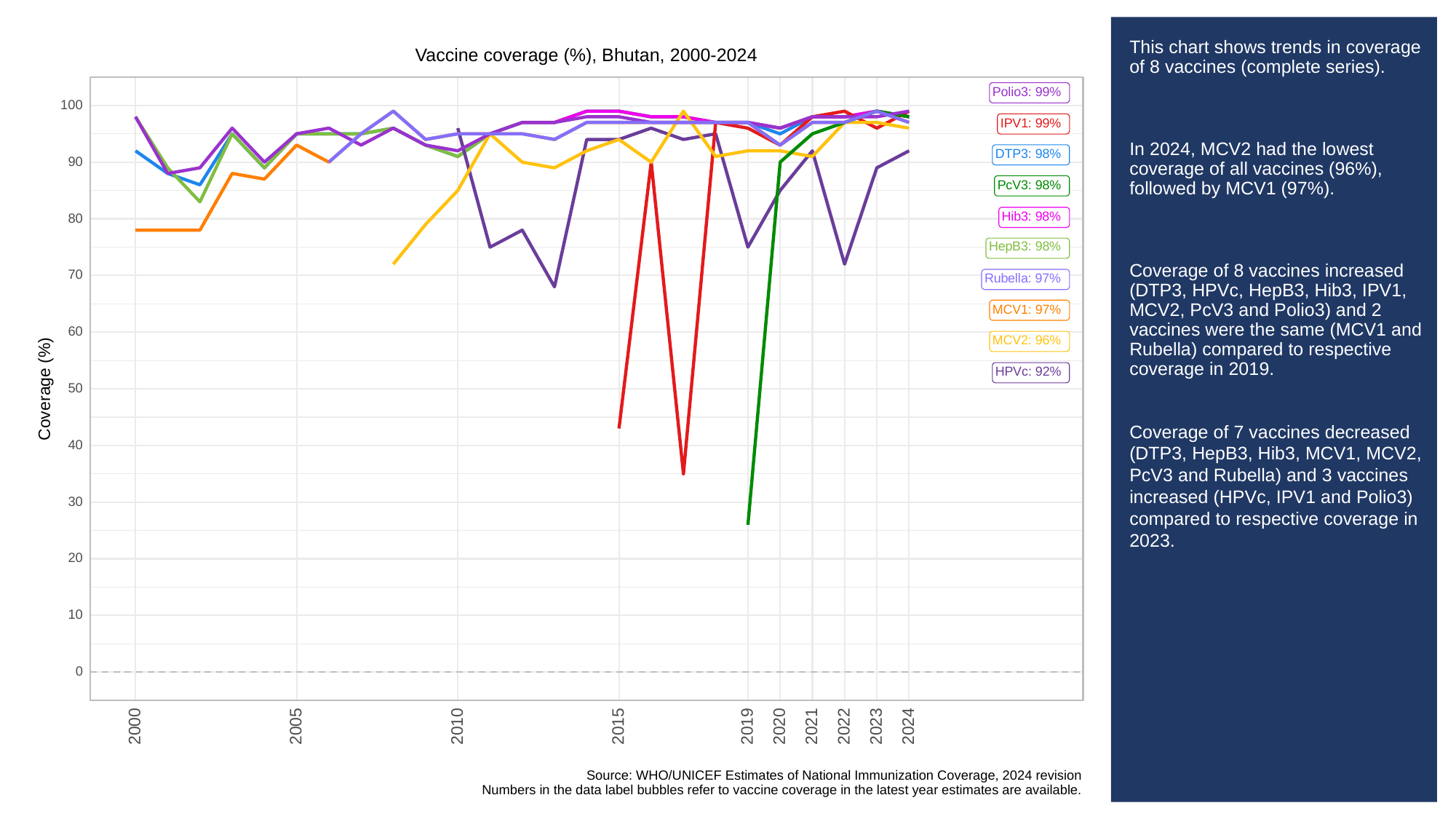

# This chart shows trends in coverage of 8 vaccines (complete series).

In 2024, MCV2 had the lowest coverage of all vaccines (96%), followed by MCV1 (97%).

Coverage of 8 vaccines increased (DTP3, HPVc, HepB3, Hib3, IPV1, MCV2, PcV3 and Polio3) and 2 vaccines were the same (MCV1 and Rubella) compared to respective coverage in 2019.

Coverage of 7 vaccines decreased (DTP3, HepB3, Hib3, MCV1, MCV2, PcV3 and Rubella) and 3 vaccines increased (HPVc, IPV1 and Polio3) compared to respective coverage in 2023.

Vaccine coverage (%), Bhutan, 2000-2024

Polio3: 99%

100

IPV1: 99%

DTP3: 98%

90

PcV3: 98%

Hib3: 98%
80

HepB3: 98%

70
Rubella: 97%

MCV1: 97%
60

MCV2: 96%

HPVc: 92%
Coverage (%)
50

40

30

20

10

0

2023
2000
2005
2010
2015
2019
2020
2021
2022
2024
Source: WHO/UNICEF Estimates of National Immunization Coverage, 2024 revision
Numbers in the data label bubbles refer to vaccine coverage in the latest year estimates are available.